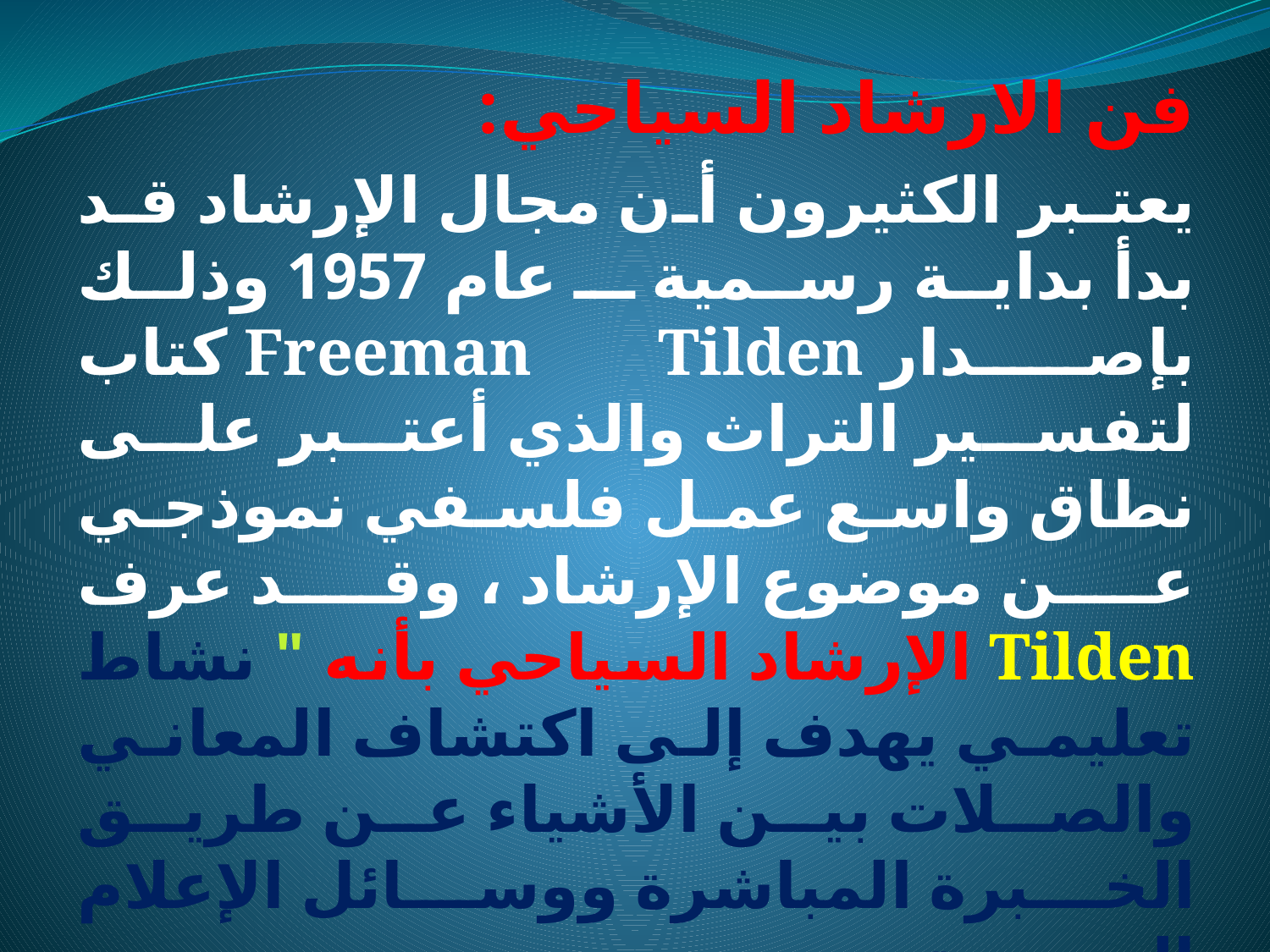

فن الارشاد السياحي:
يعتبر الكثيرون أن مجال الإرشاد قد بدأ بداية رسمية ـ عام 1957 وذلك بإصدار Freeman Tilden كتاب لتفسير التراث والذي أعتبر على نطاق واسع عمل فلسفي نموذجي عن موضوع الإرشاد ، وقد عرف Tilden الإرشاد السياحي بأنه " نشاط تعليمي يهدف إلى اكتشاف المعاني والصلات بين الأشياء عن طريق الخبرة المباشرة ووسائل الإعلام الموضحة.